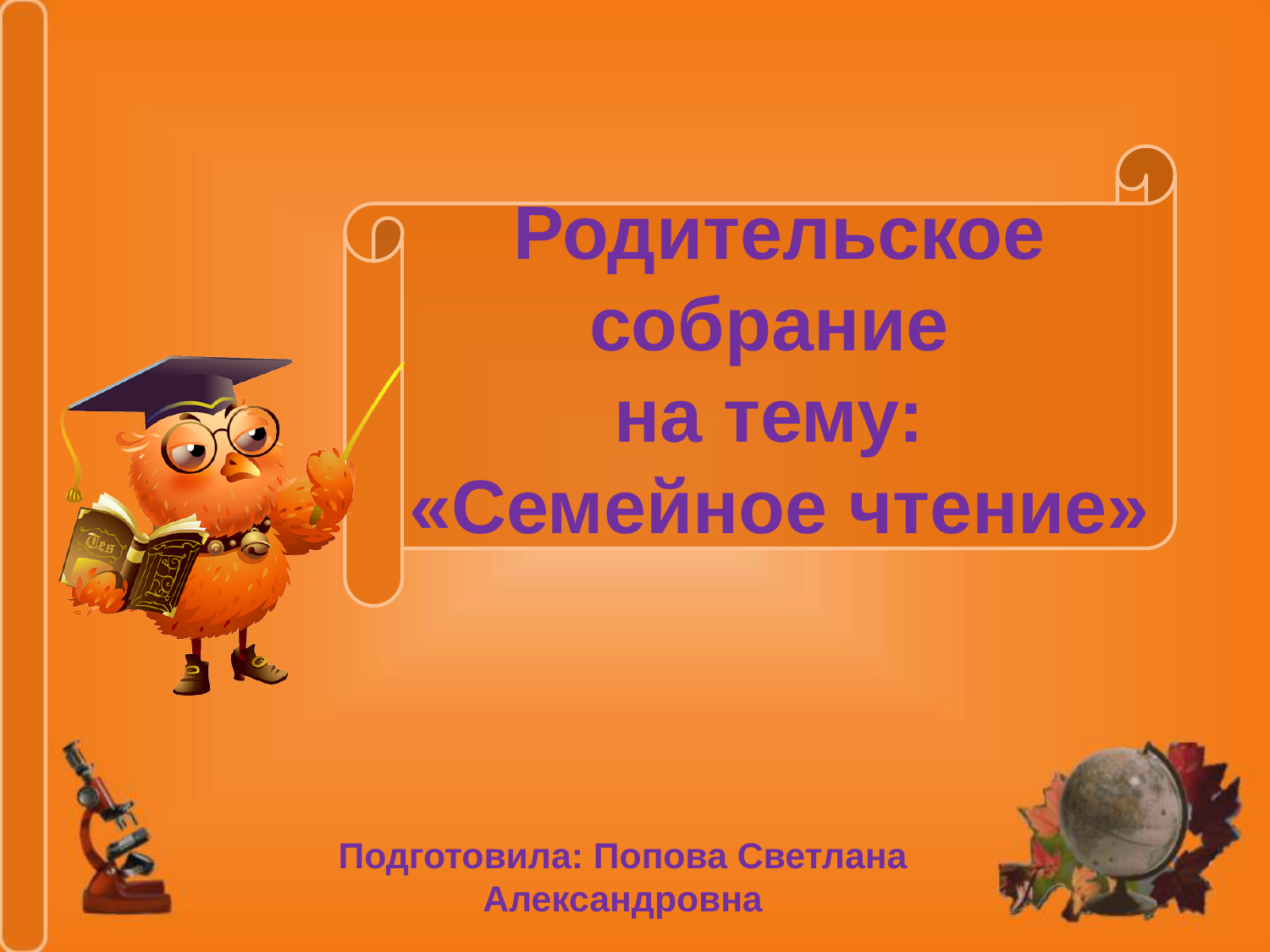

# Родительское собрание на тему: «Семейное чтение»
Подготовила: Попова Светлана Александровна